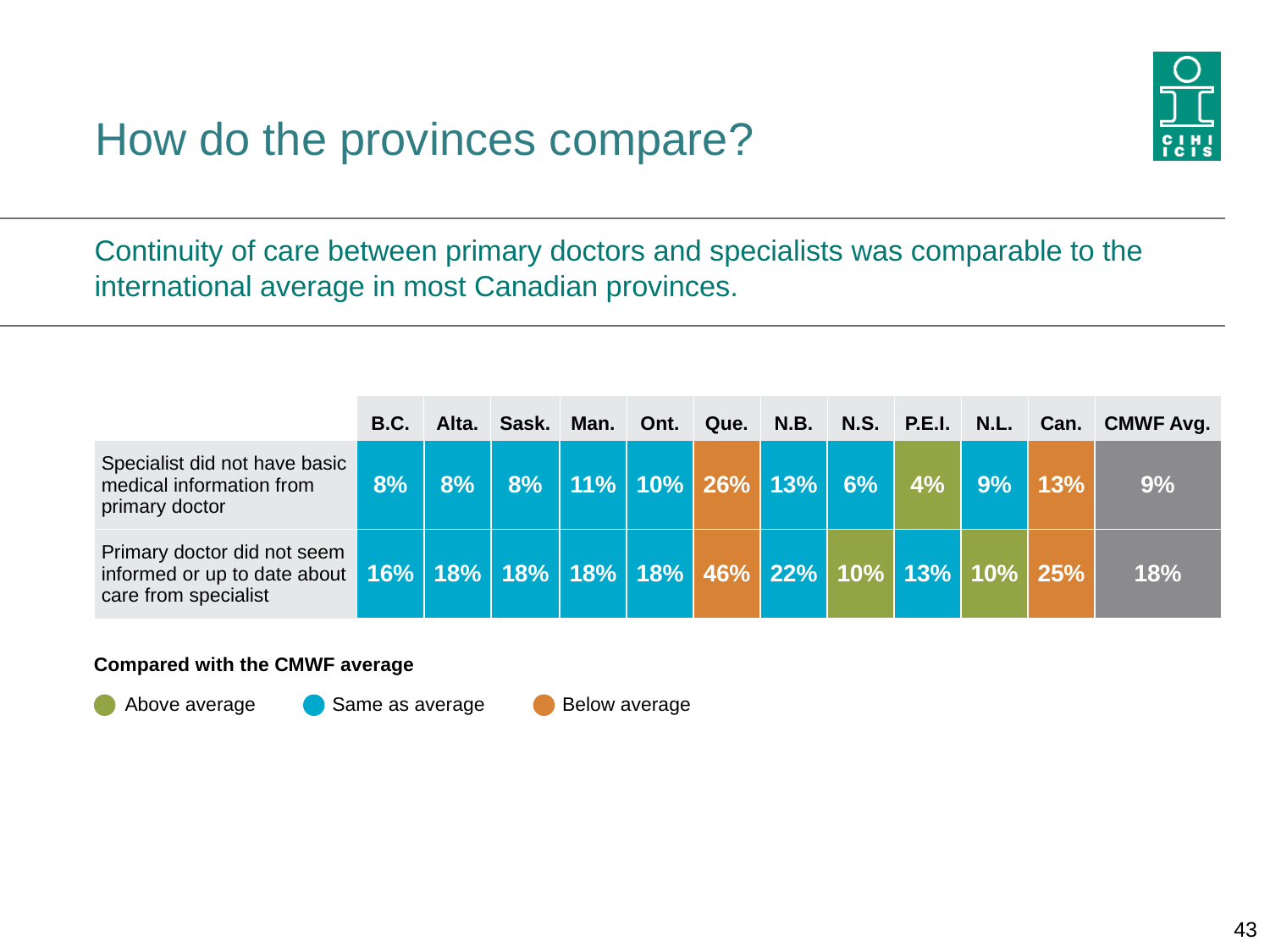

# How do the provinces compare?
Continuity of care between primary doctors and specialists was comparable to the international average in most Canadian provinces.
|  | B.C. | Alta. | Sask. | Man. | Ont. | Que. | N.B. | N.S. | P.E.I. | N.L. | Can. | CMWF Avg. |
| --- | --- | --- | --- | --- | --- | --- | --- | --- | --- | --- | --- | --- |
| Specialist did not have basic medical information from primary doctor | 8% | 8% | 8% | 11% | 10% | 26% | 13% | 6% | 4% | 9% | 13% | 9% |
| Primary doctor did not seem informed or up to date about care from specialist | 16% | 18% | 18% | 18% | 18% | 46% | 22% | 10% | 13% | 10% | 25% | 18% |
Compared with the CMWF average
Above average

Same as average

Below average

43